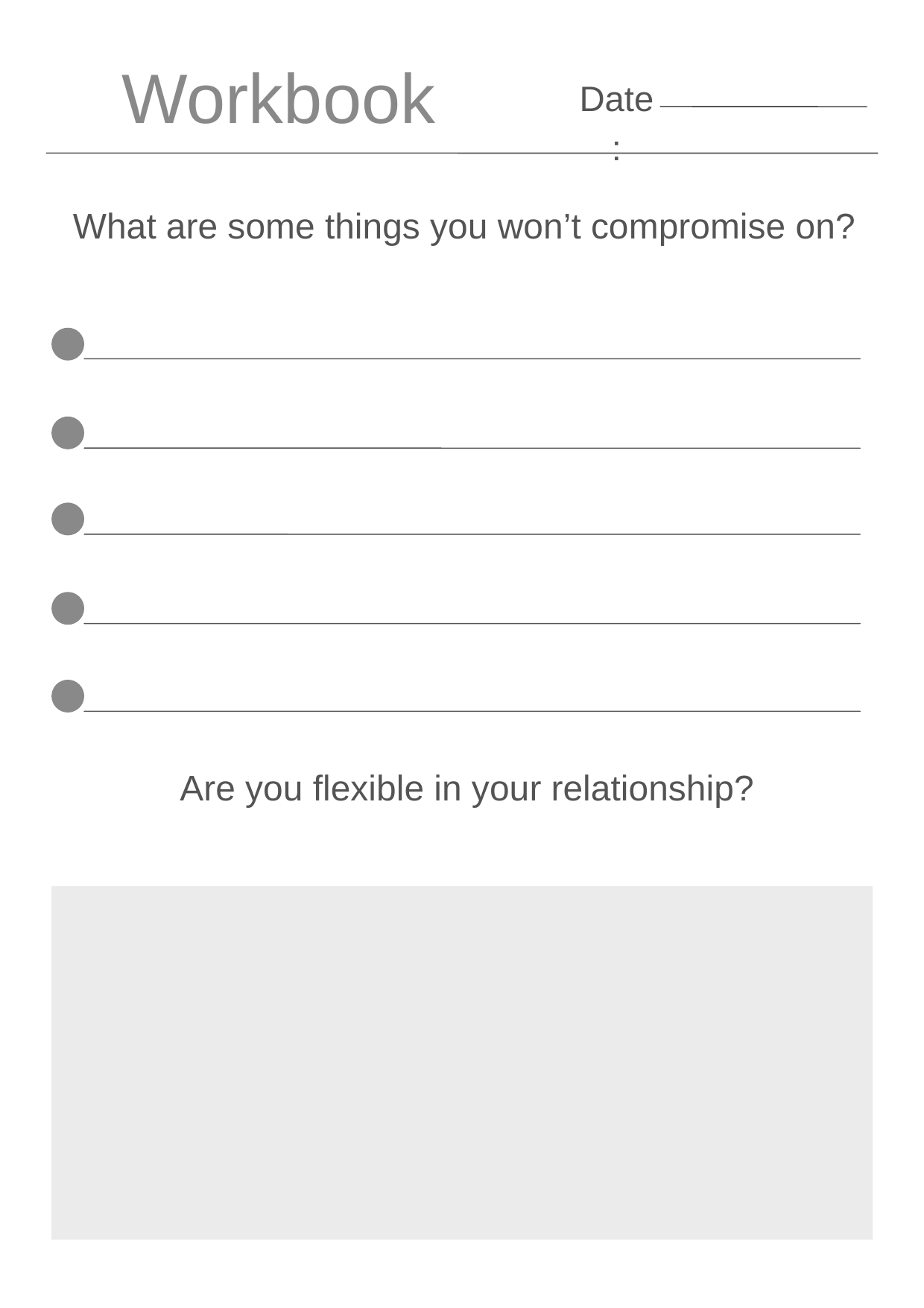

Workbook
Date:

What are some things you won’t compromise on?

Are you flexible in your relationship?